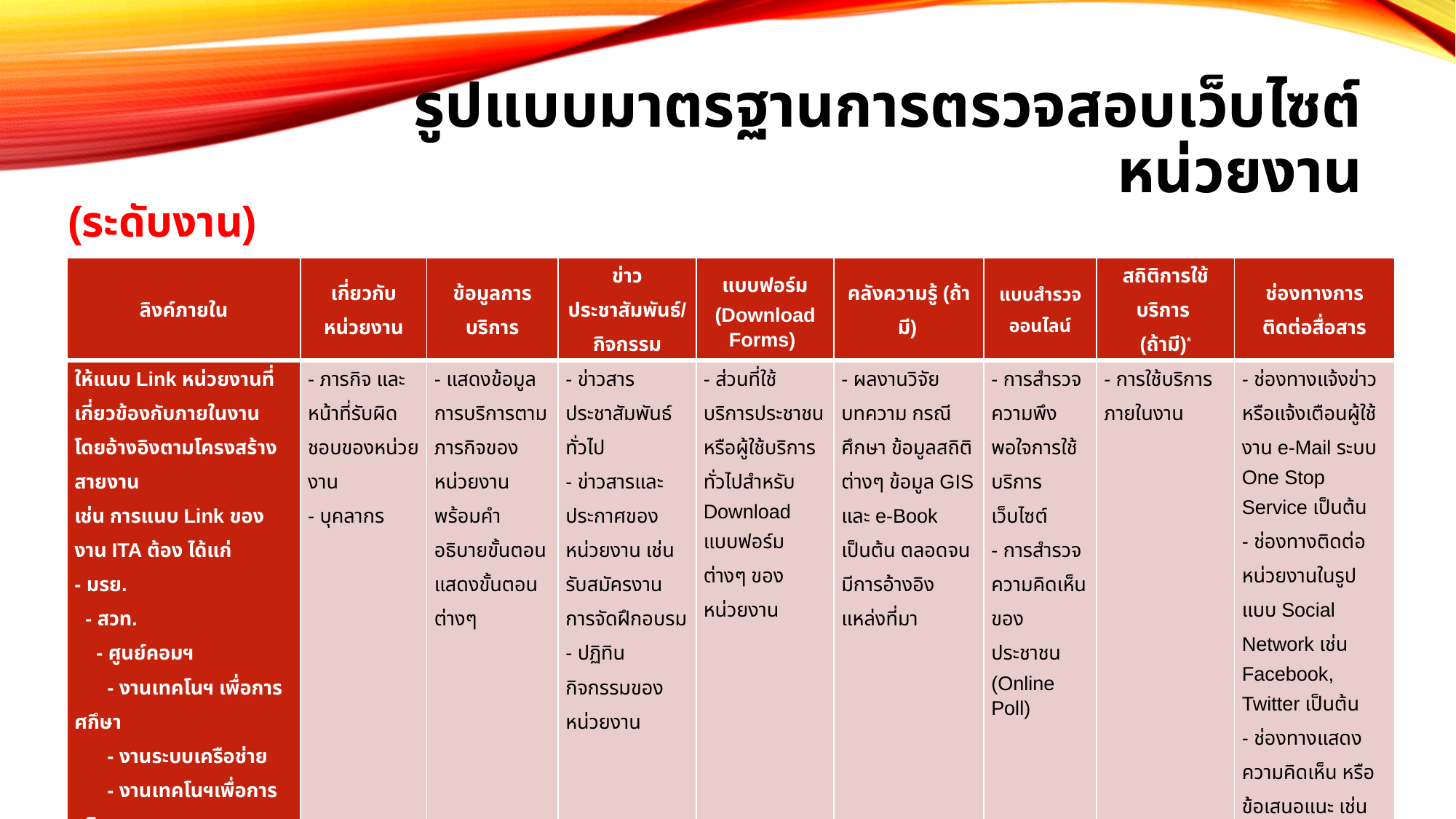

# รูปแบบมาตรฐานการตรวจสอบเว็บไซต์หน่วยงาน
(ระดับงาน)
| ลิงค์ภายใน | เกี่ยวกับหน่วยงาน | ข้อมูลการบริการ | ข่าวประชาสัมพันธ์/กิจกรรม | แบบฟอร์ม (Download Forms) | คลังความรู้ (ถ้ามี) | แบบสำรวจออนไลน์ | สถิติการใช้บริการ (ถ้ามี)\* | ช่องทางการติดต่อสื่อสาร |
| --- | --- | --- | --- | --- | --- | --- | --- | --- |
| ให้แนบ Link หน่วยงานที่เกี่ยวข้องกับภายในงาน โดยอ้างอิงตามโครงสร้างสายงาน เช่น การแนบ Link ของงาน ITA ต้อง ได้แก่ - มรย. - สวท. - ศูนย์คอมฯ - งานเทคโนฯ เพื่อการศกึษา - งานระบบเครือช่าย - งานเทคโนฯเพื่อการบริหาร | - ภารกิจ และหน้าที่รับผิดชอบของหน่วยงาน - บุคลากร | - แสดงข้อมูลการบริการตามภารกิจของหน่วยงานพร้อมคำอธิบายขั้นตอน แสดงขั้นตอนต่างๆ | - ข่าวสารประชาสัมพันธ์ทั่วไป - ข่าวสารและประกาศของหน่วยงาน เช่น รับสมัครงาน การจัดฝึกอบรม - ปฏิทินกิจกรรมของหน่วยงาน | - ส่วนที่ใช้บริการประชาชนหรือผู้ใช้บริการทั่วไปสำหรับ Download แบบฟอร์มต่างๆ ของหน่วยงาน | - ผลงานวิจัย บทความ กรณีศึกษา ข้อมูลสถิติต่างๆ ข้อมูล GIS และ e-Book เป็นต้น ตลอดจนมีการอ้างอิงแหล่งที่มา | - การสำรวจความพึงพอใจการใช้บริการเว็บไซต์ - การสำรวจความคิดเห็นของประชาชน (Online Poll) | - การใช้บริการภายในงาน | - ช่องทางแจ้งข่าว หรือแจ้งเตือนผู้ใช้งาน e-Mail ระบบ One Stop Service เป็นต้น - ช่องทางติดต่อหน่วยงานในรูปแบบ Social Network เช่น Facebook, Twitter เป็นต้น - ช่องทางแสดงความคิดเห็น หรือข้อเสนอแนะ เช่น e-Mail Web board, Blog เป็นต้น |

[1] กรณีที่ไม่มีข้อมูล  ไม่ต้องแสดงหัวข้อที่หน้าเว็บไซต์